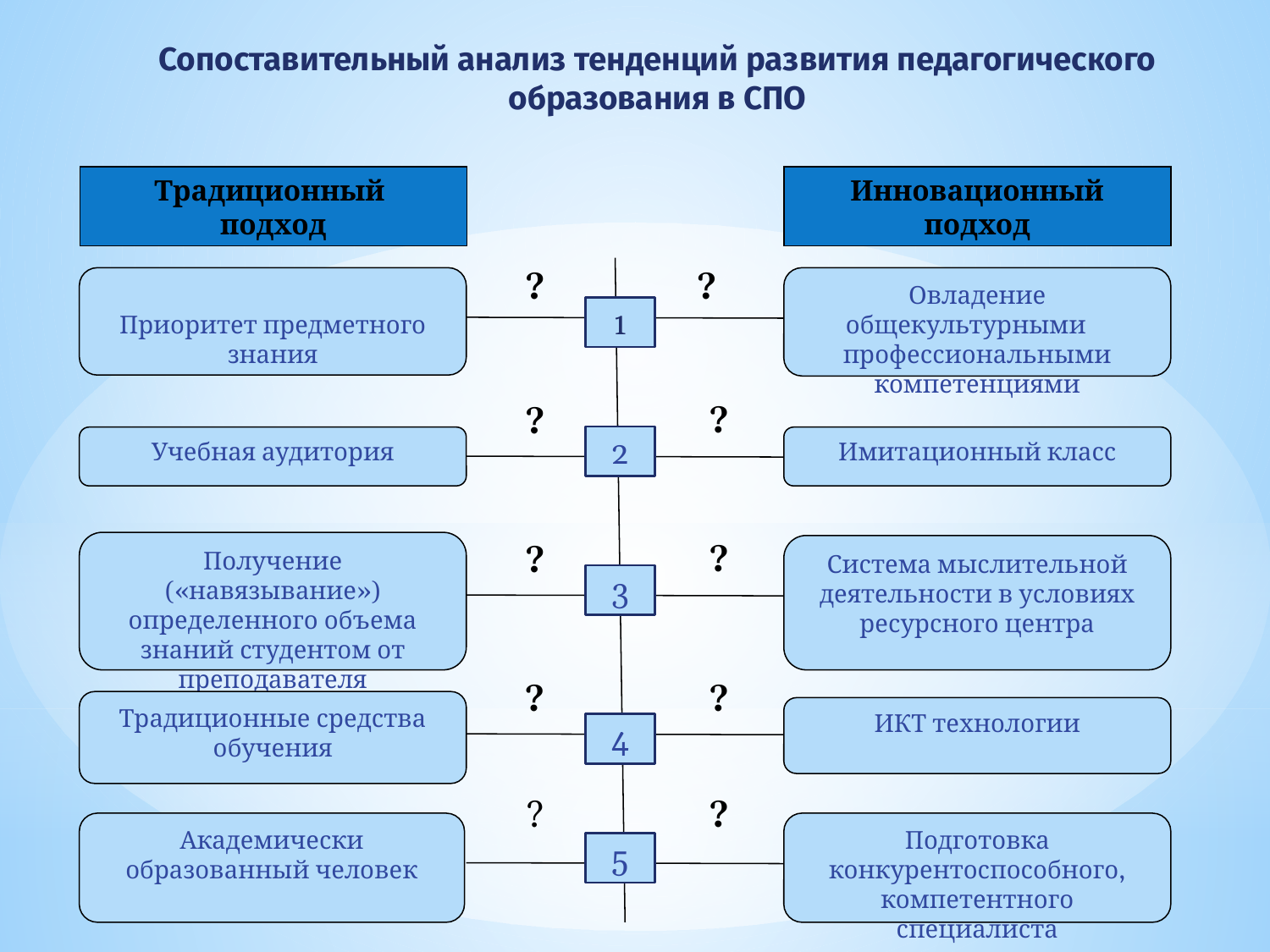

# Сопоставительный анализ тенденций развития педагогического образования в СПО
Традиционный
подход

Приоритет предметного знания

Учебная аудитория

Получение («навязывание») определенного объема знаний студентом от преподавателя

Традиционные средства обучения

Академически образованный человек

?
?
1
?
?
2
?
?
3
?
?
4
?
?
5
Инновационный подход
Овладение общекультурными и профессиональными компетенциями

Имитационный класс

Система мыслительной деятельности в условиях ресурсного центра

ИКТ технологии

Подготовка конкурентоспособного, компетентного специалиста